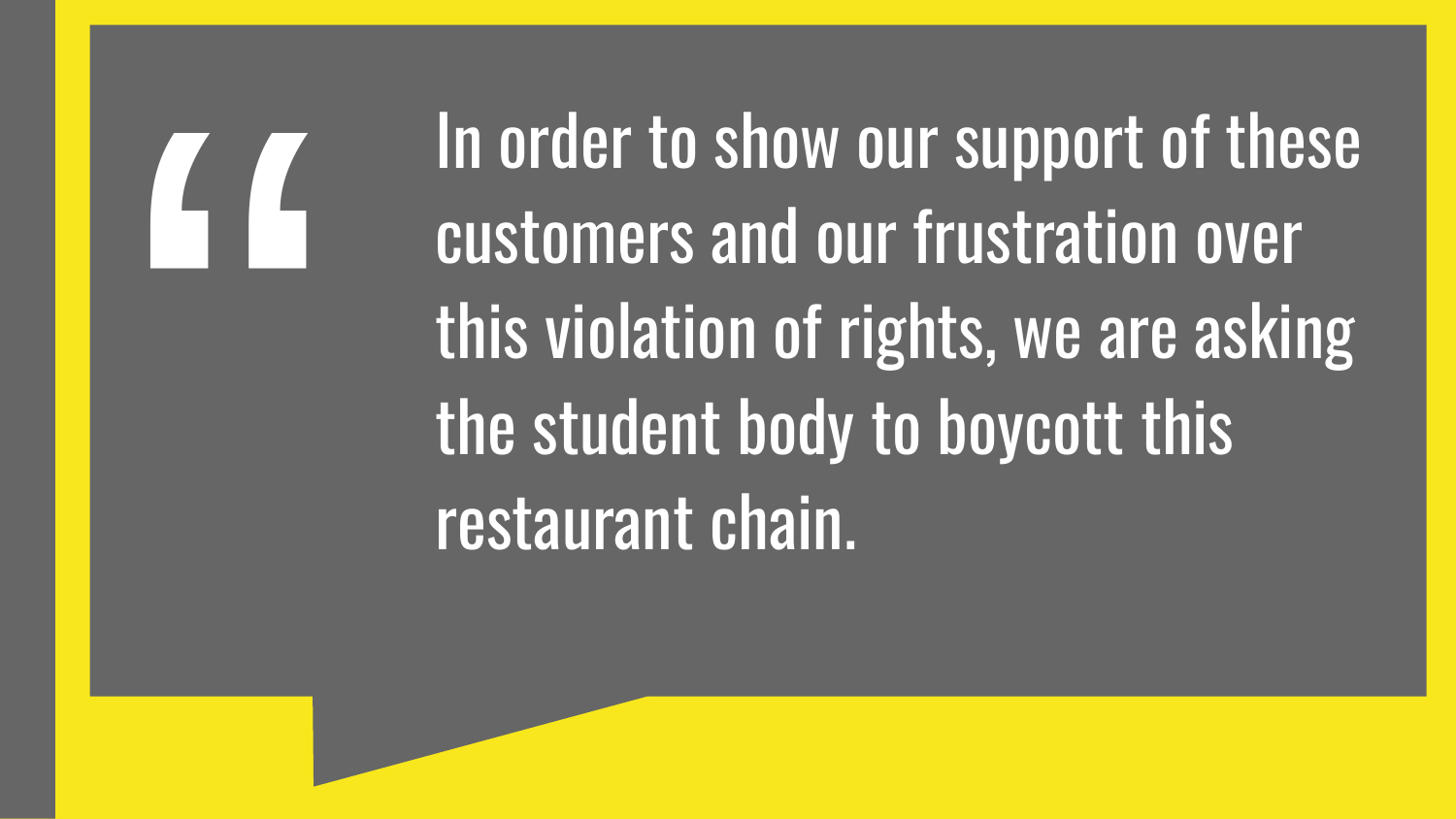

In order to show our support of these customers and our frustration over this violation of rights, we are asking the student body to boycott this restaurant chain.